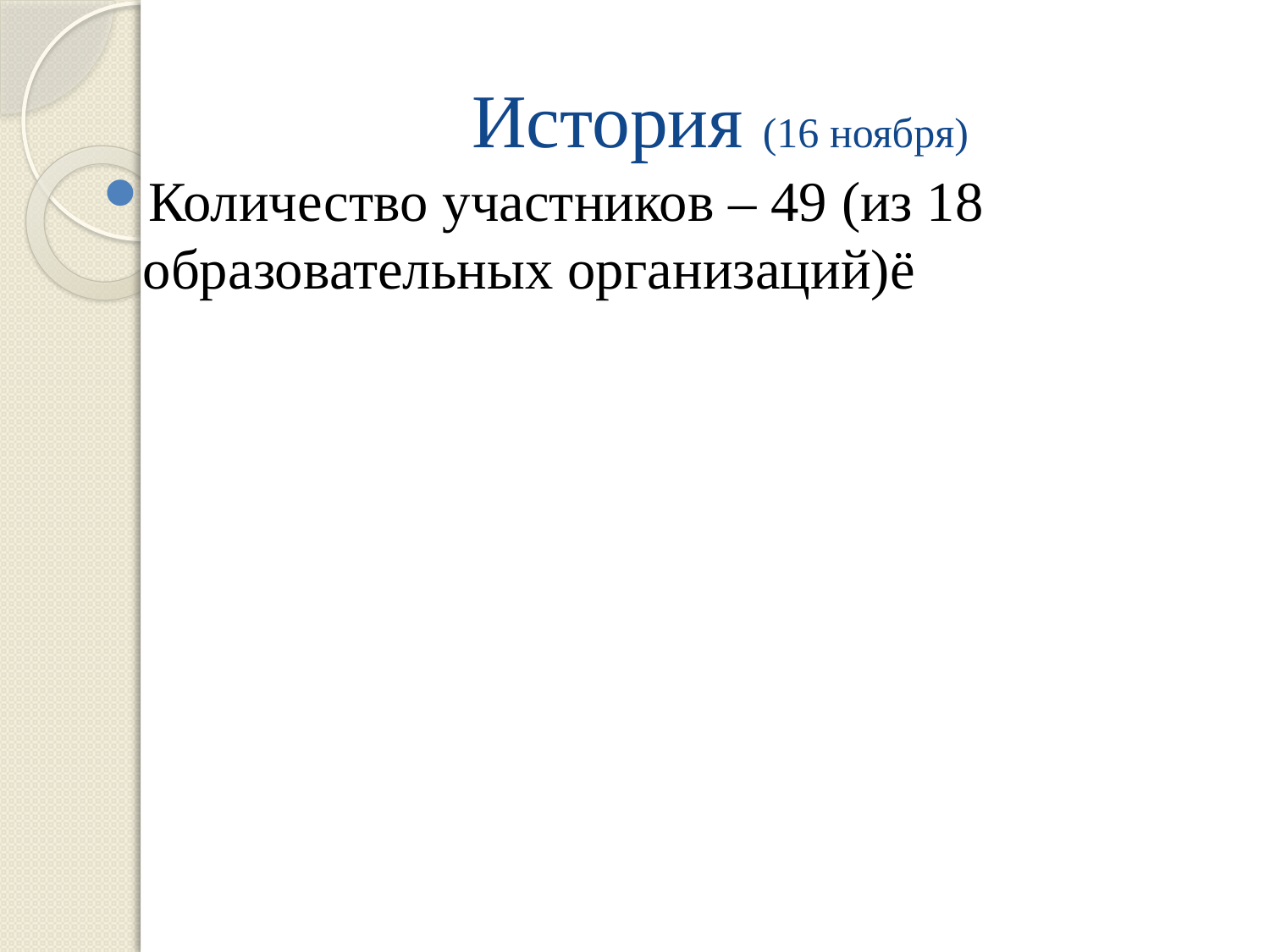

# История (16 ноября)
Количество участников – 49 (из 18 образовательных организаций)ё